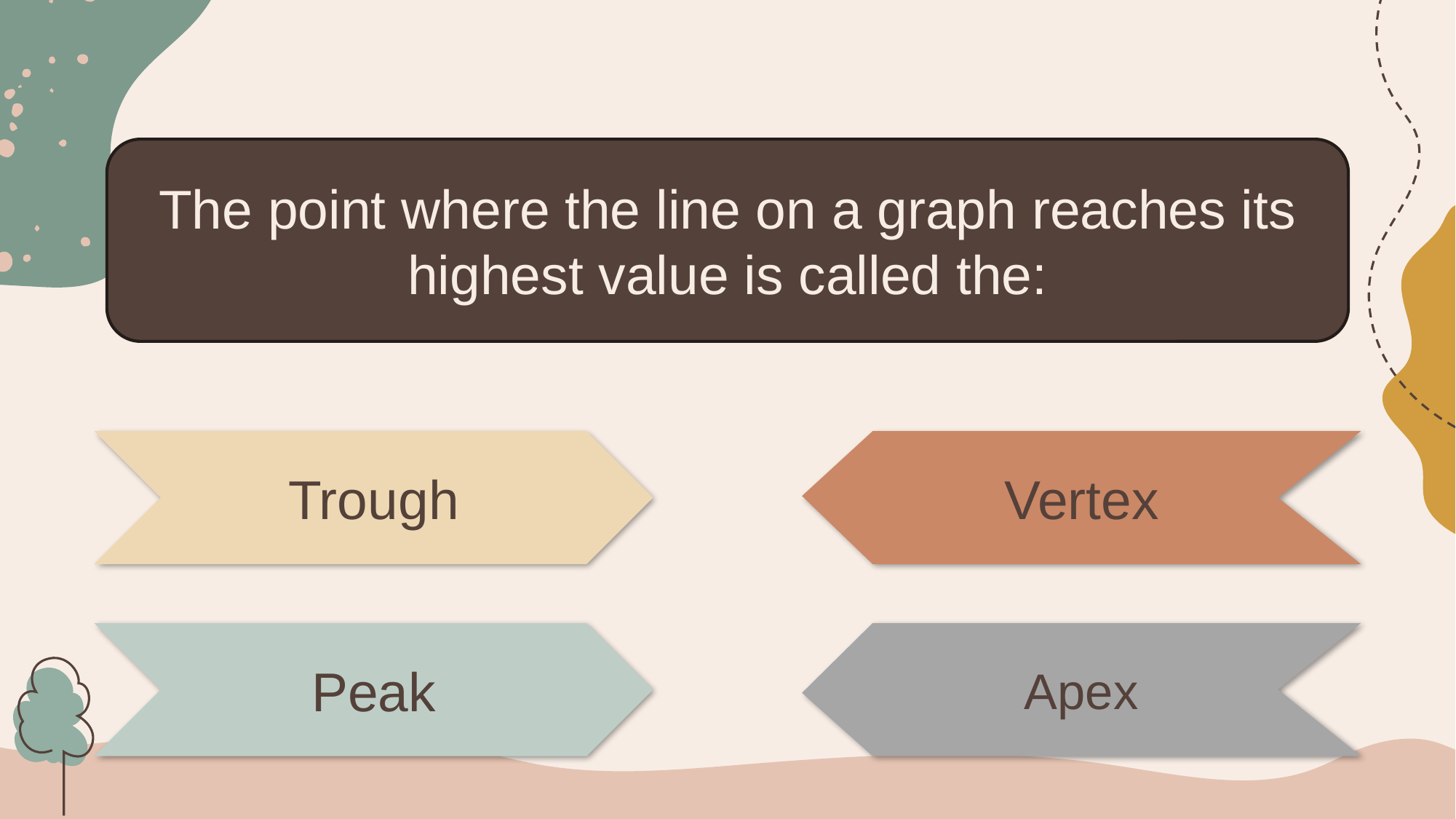

The point where the line on a graph reaches its highest value is called the:
Vertex
Trough
Peak
Apex